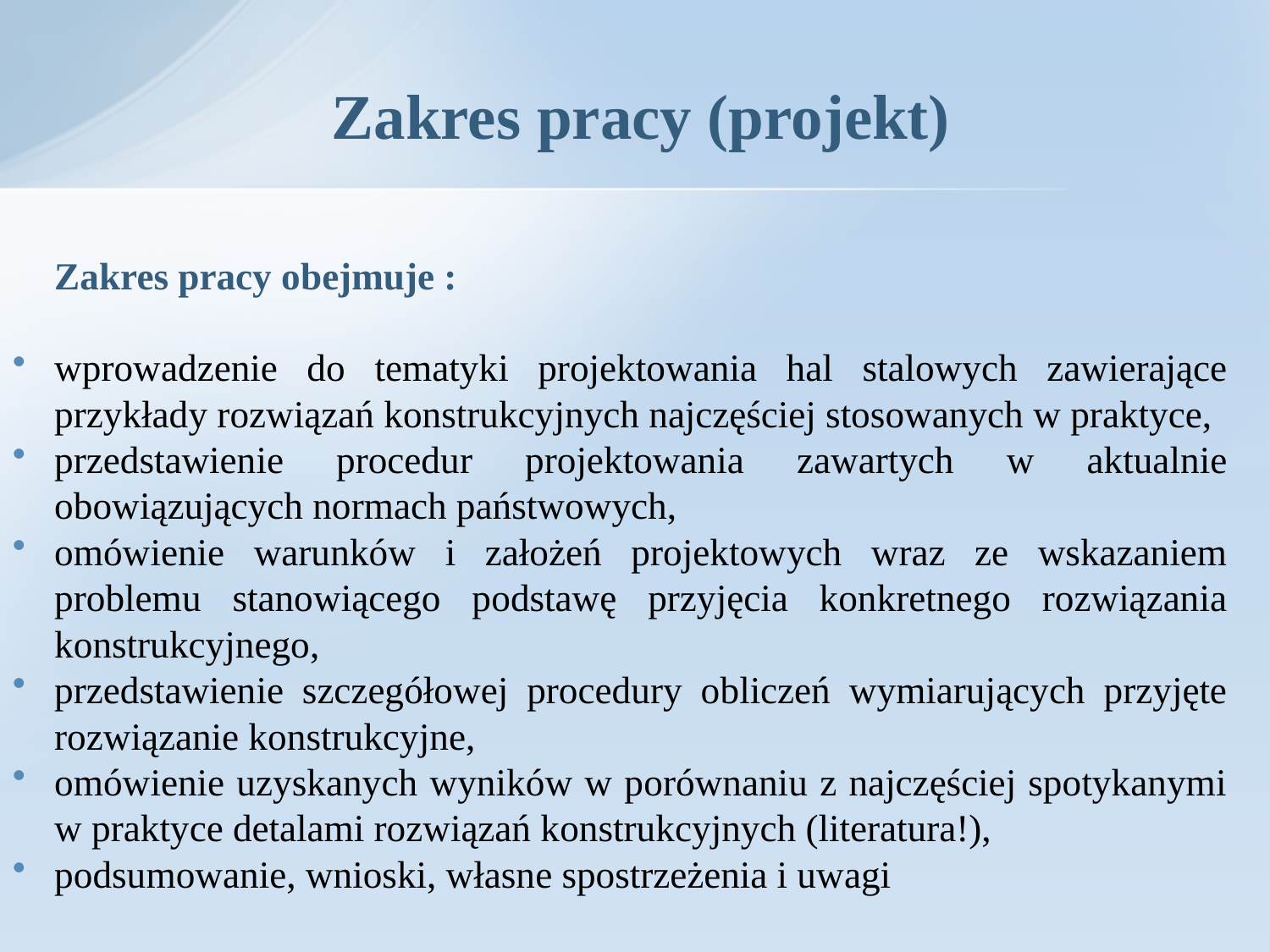

# Zakres pracy (projekt)

	Zakres pracy obejmuje :

wprowadzenie do tematyki projektowania hal stalowych zawierające przykłady rozwiązań konstrukcyjnych najczęściej stosowanych w praktyce,
przedstawienie procedur projektowania zawartych w aktualnie obowiązujących normach państwowych,
omówienie warunków i założeń projektowych wraz ze wskazaniem problemu stanowiącego podstawę przyjęcia konkretnego rozwiązania konstrukcyjnego,
przedstawienie szczegółowej procedury obliczeń wymiarujących przyjęte rozwiązanie konstrukcyjne,
omówienie uzyskanych wyników w porównaniu z najczęściej spotykanymi w praktyce detalami rozwiązań konstrukcyjnych (literatura!),
podsumowanie, wnioski, własne spostrzeżenia i uwagi